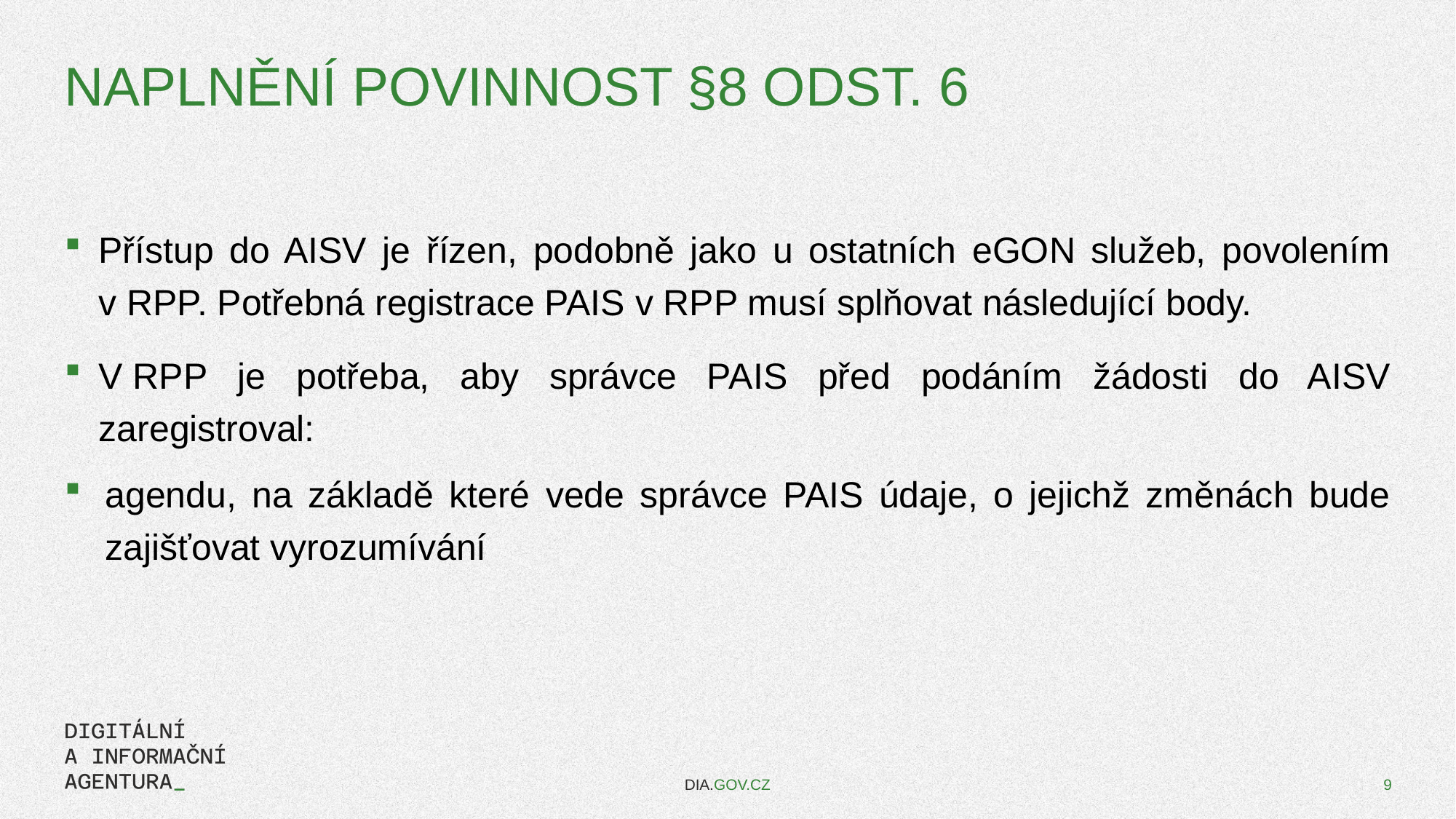

# Naplnění povinnost §8 odst. 6
Přístup do AISV je řízen, podobně jako u ostatních eGON služeb, povolením v RPP. Potřebná registrace PAIS v RPP musí splňovat následující body.
V RPP je potřeba, aby správce PAIS před podáním žádosti do AISV zaregistroval:
agendu, na základě které vede správce PAIS údaje, o jejichž změnách bude zajišťovat vyrozumívání

DIA.GOV.CZ
9